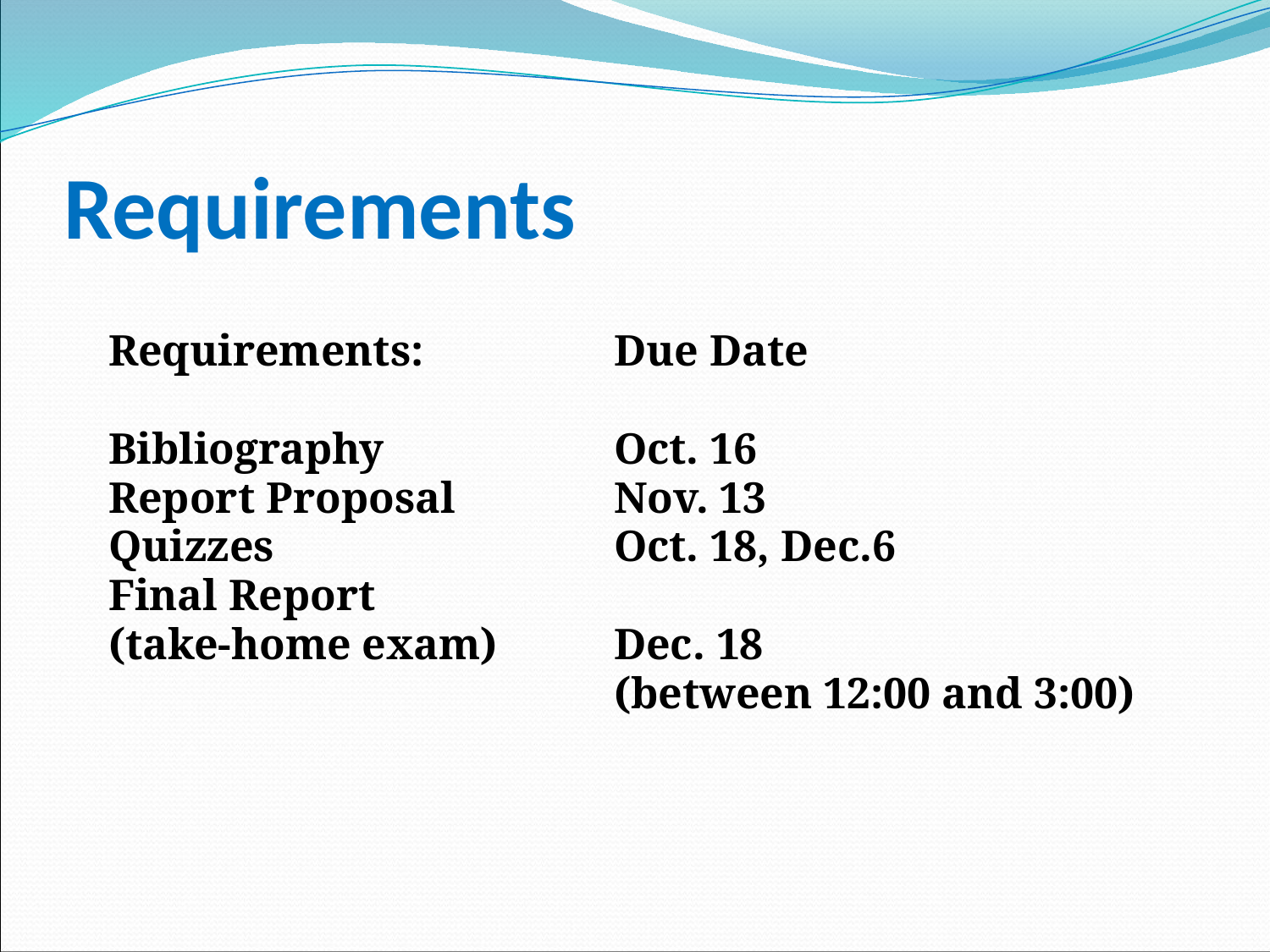

# Requirements

Requirements:		Due Date

Bibliography		Oct. 16
Report Proposal		Nov. 13
Quizzes			Oct. 18, Dec.6
Final Report
(take-home exam)	Dec. 18
				(between 12:00 and 3:00)